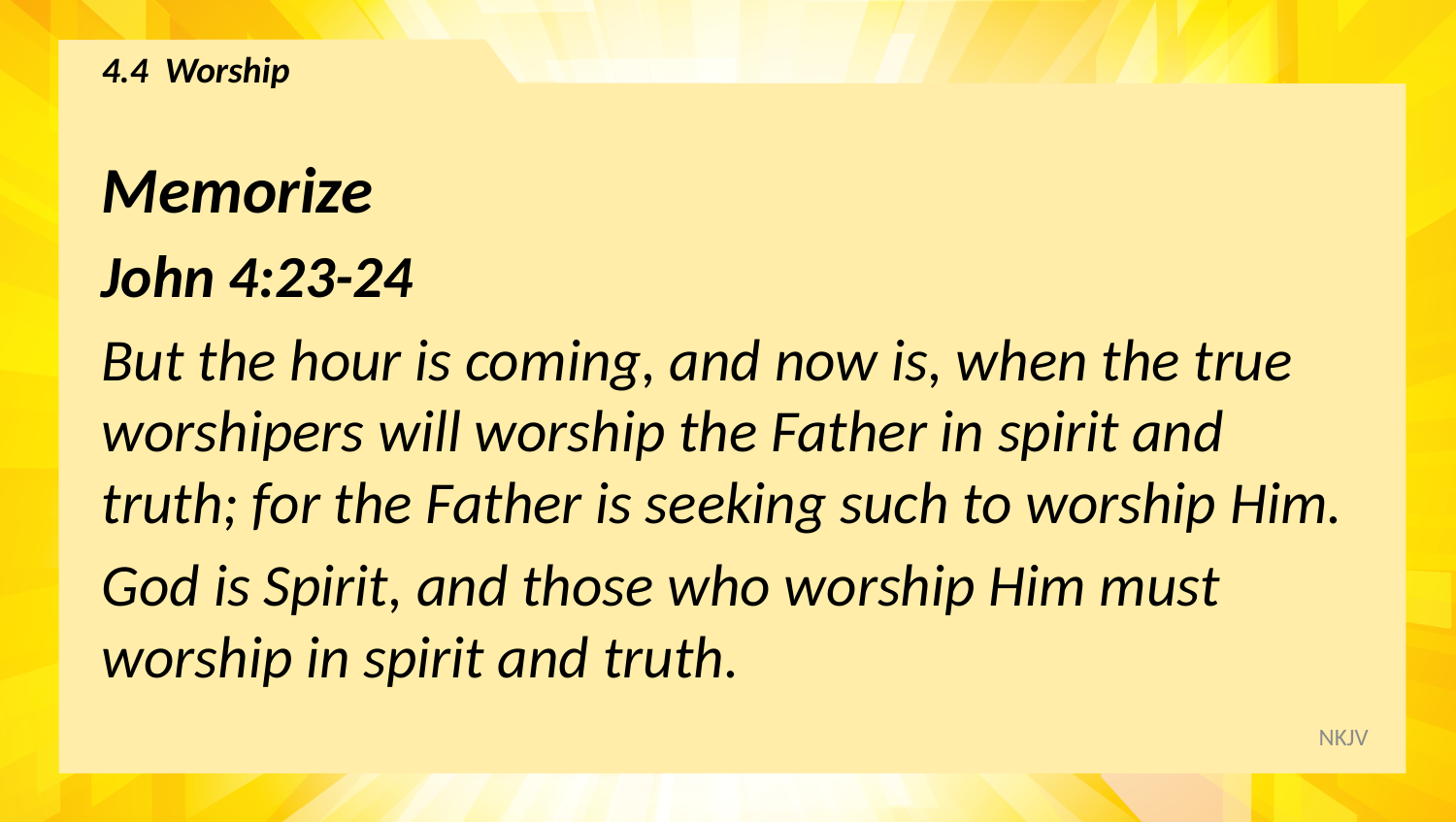

# 4.4  Worship
Memorize
John 4:23-24
But the hour is coming, and now is, when the true worshipers will worship the Father in spirit and truth; for the Father is seeking such to worship Him.
God is Spirit, and those who worship Him must worship in spirit and truth.
NKJV